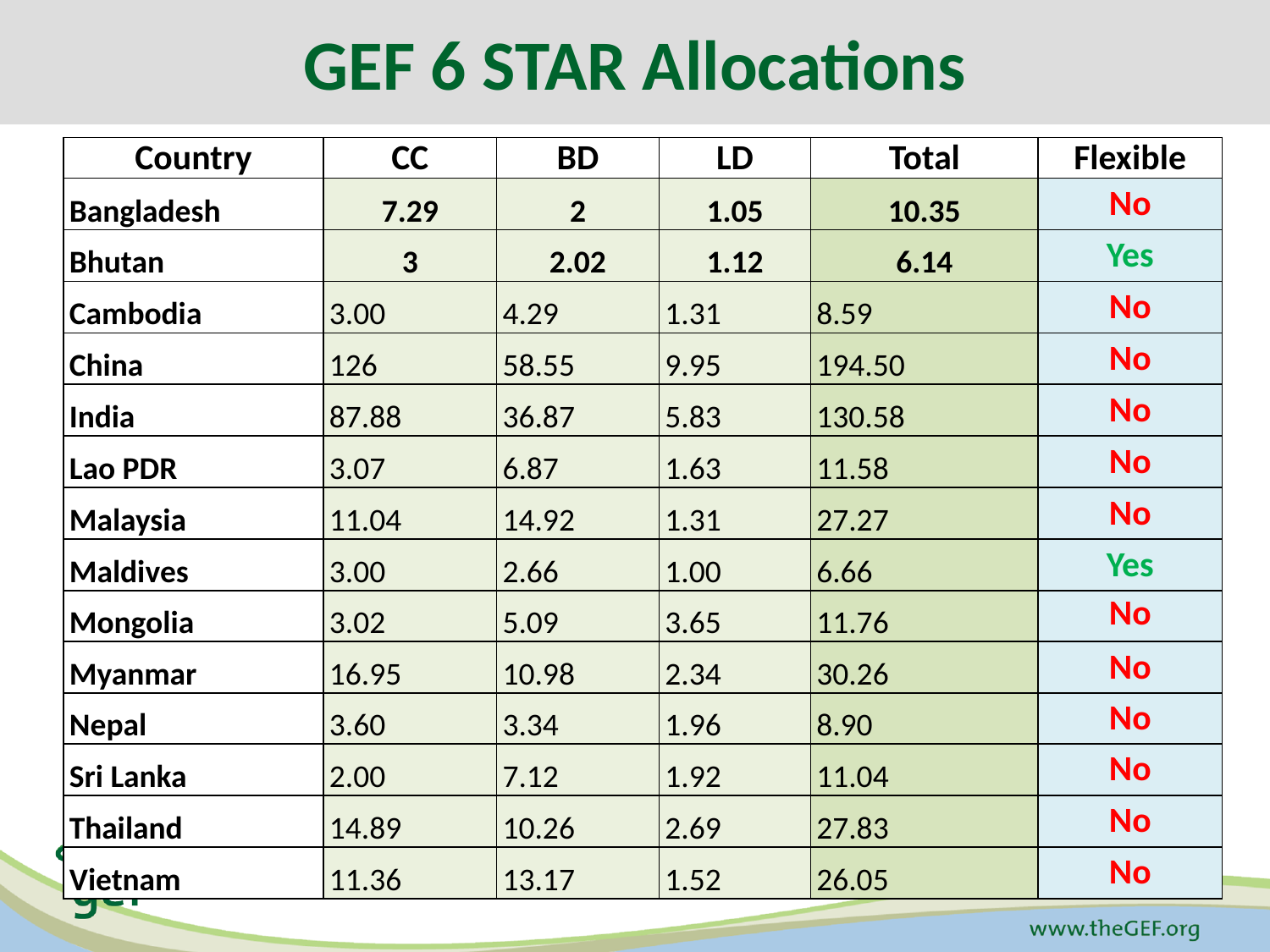

GEF 6 STAR Allocations
| Country | CC | BD | LD | Total | Flexible |
| --- | --- | --- | --- | --- | --- |
| Bangladesh | 7.29 | 2 | 1.05 | 10.35 | No |
| Bhutan | 3 | 2.02 | 1.12 | 6.14 | Yes |
| Cambodia | 3.00 | 4.29 | 1.31 | 8.59 | No |
| China | 126 | 58.55 | 9.95 | 194.50 | No |
| India | 87.88 | 36.87 | 5.83 | 130.58 | No |
| Lao PDR | 3.07 | 6.87 | 1.63 | 11.58 | No |
| Malaysia | 11.04 | 14.92 | 1.31 | 27.27 | No |
| Maldives | 3.00 | 2.66 | 1.00 | 6.66 | Yes |
| Mongolia | 3.02 | 5.09 | 3.65 | 11.76 | No |
| Myanmar | 16.95 | 10.98 | 2.34 | 30.26 | No |
| Nepal | 3.60 | 3.34 | 1.96 | 8.90 | No |
| Sri Lanka | 2.00 | 7.12 | 1.92 | 11.04 | No |
| Thailand | 14.89 | 10.26 | 2.69 | 27.83 | No |
| Vietnam | 11.36 | 13.17 | 1.52 | 26.05 | No |